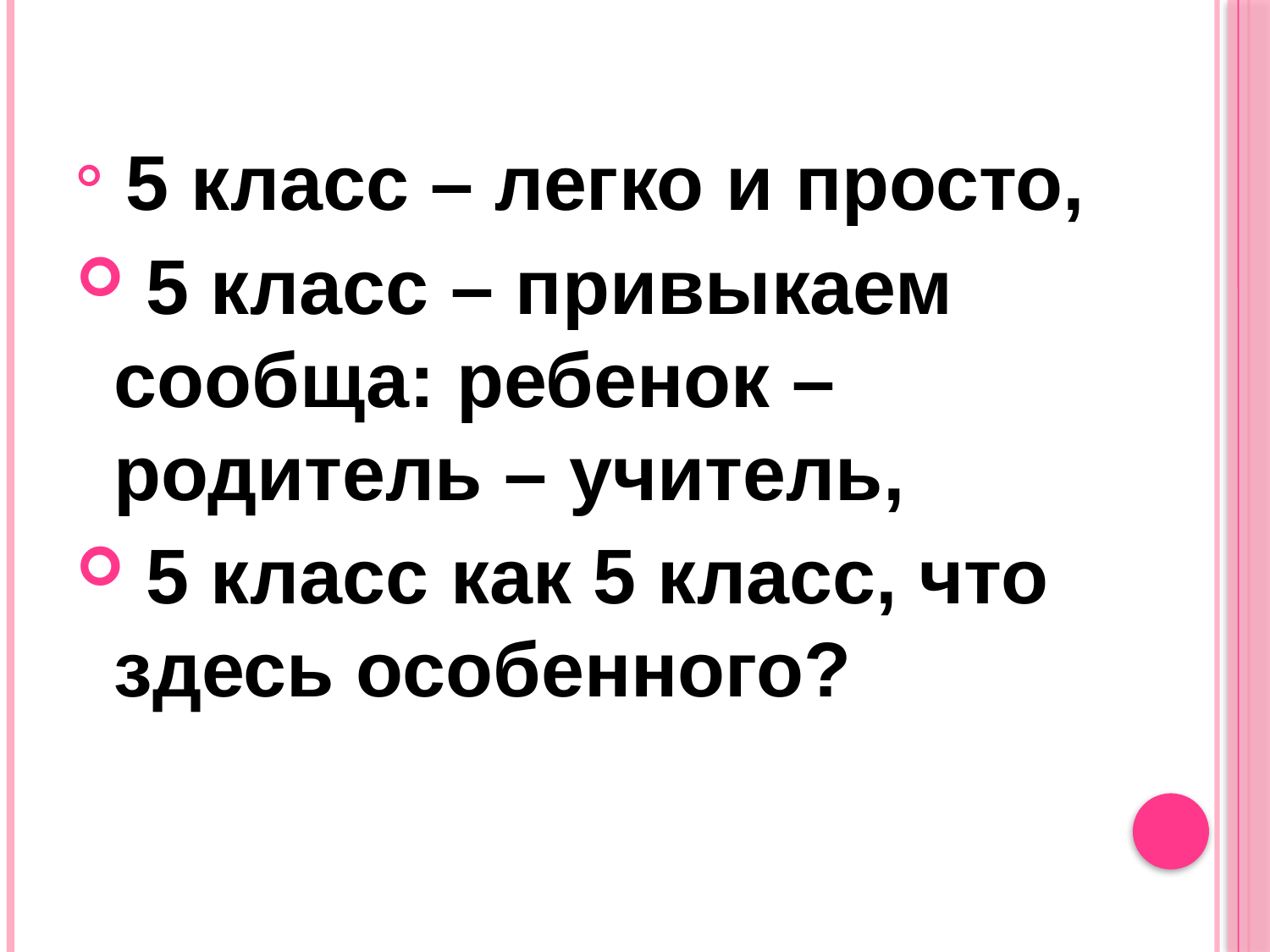

#
 5 класс – легко и просто,
 5 класс – привыкаем сообща: ребенок – родитель – учитель,
 5 класс как 5 класс, что здесь особенного?